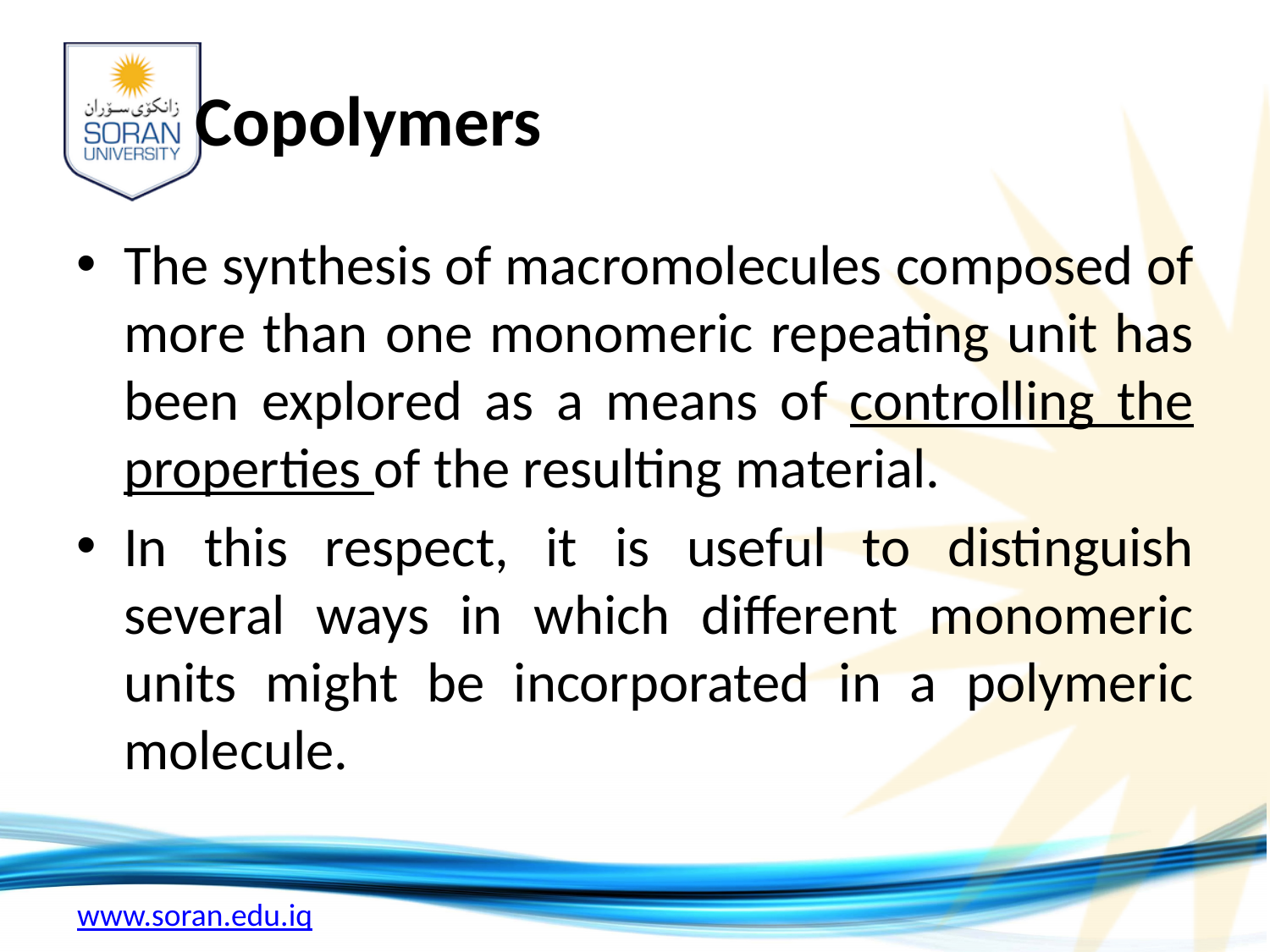

# Copolymers
The synthesis of macromolecules composed of more than one monomeric repeating unit has been explored as a means of controlling the properties of the resulting material.
In this respect, it is useful to distinguish several ways in which different monomeric units might be incorporated in a polymeric molecule.